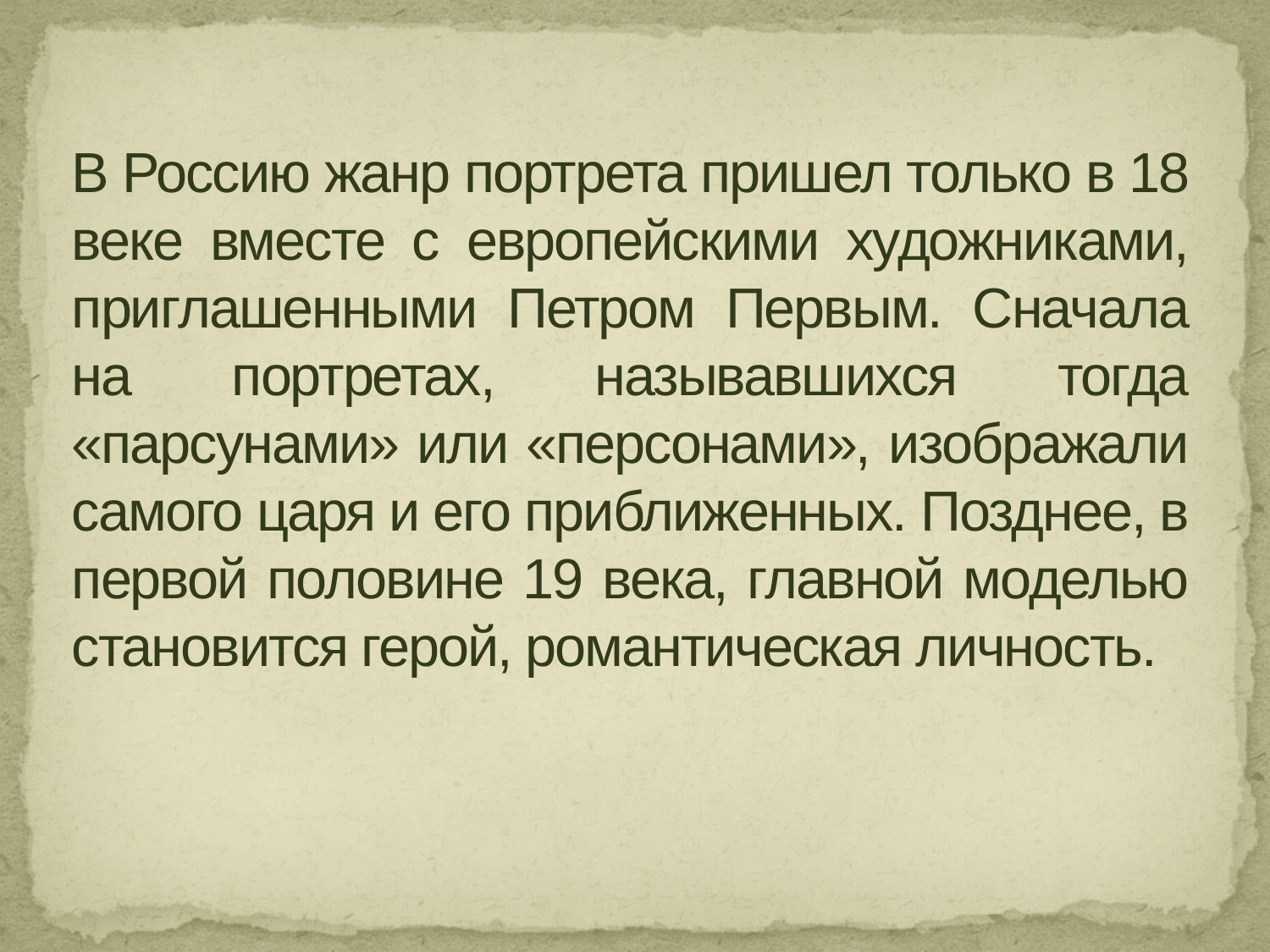

# В Россию жанр портрета пришел только в 18 веке вместе с европейскими художниками, приглашенными Петром Первым. Сначала на портретах, называвшихся тогда «парсунами» или «персонами», изображали самого царя и его приближенных. Позднее, в первой половине 19 века, главной моделью становится герой, романтическая личность.